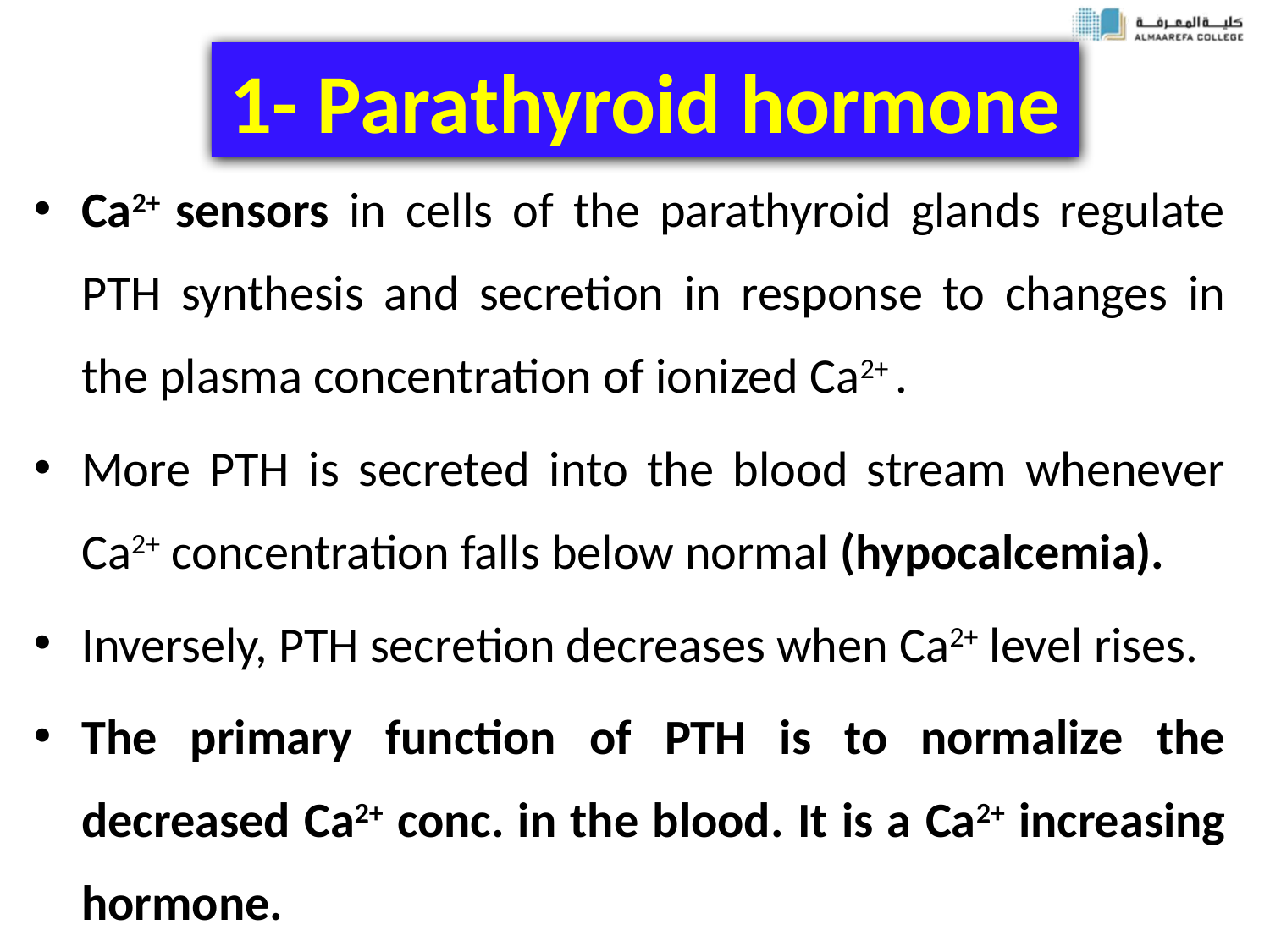

# 1- Parathyroid hormone
Ca2+ sensors in cells of the parathyroid glands regulate PTH synthesis and secretion in response to changes in the plasma concentration of ionized Ca2+ .
More PTH is secreted into the blood stream whenever Ca2+ concentration falls below normal (hypocalcemia).
Inversely, PTH secretion decreases when Ca2+ level rises.
The primary function of PTH is to normalize the decreased Ca2+ conc. in the blood. It is a Ca2+ increasing hormone.